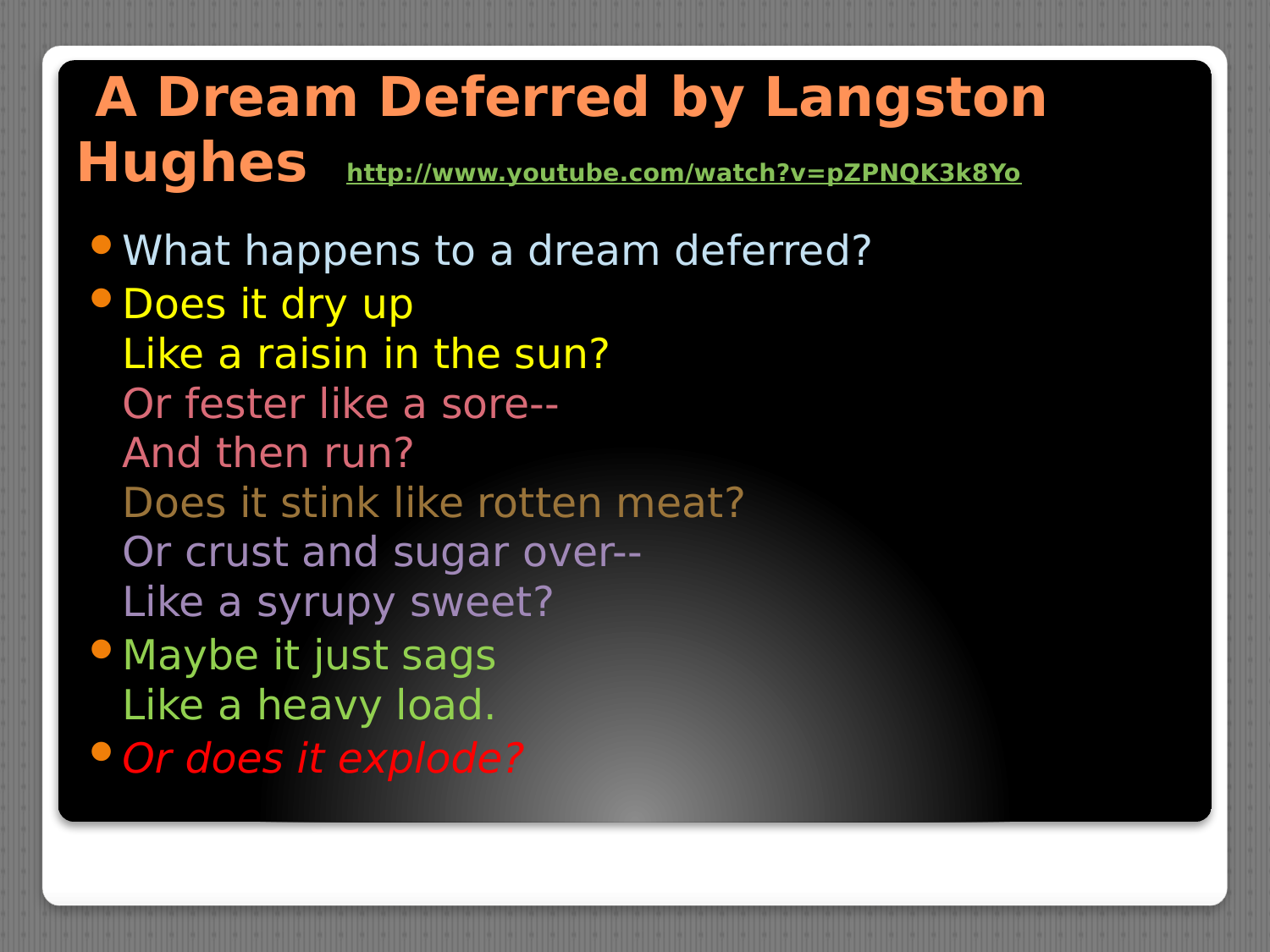

# A Dream Deferred by Langston Hughes  http://www.youtube.com/watch?v=pZPNQK3k8Yo
What happens to a dream deferred?
Does it dry up
Like a raisin in the sun?
Or fester like a sore--
And then run?
Does it stink like rotten meat?
Or crust and sugar over--
Like a syrupy sweet?
Maybe it just sags
Like a heavy load.
Or does it explode?